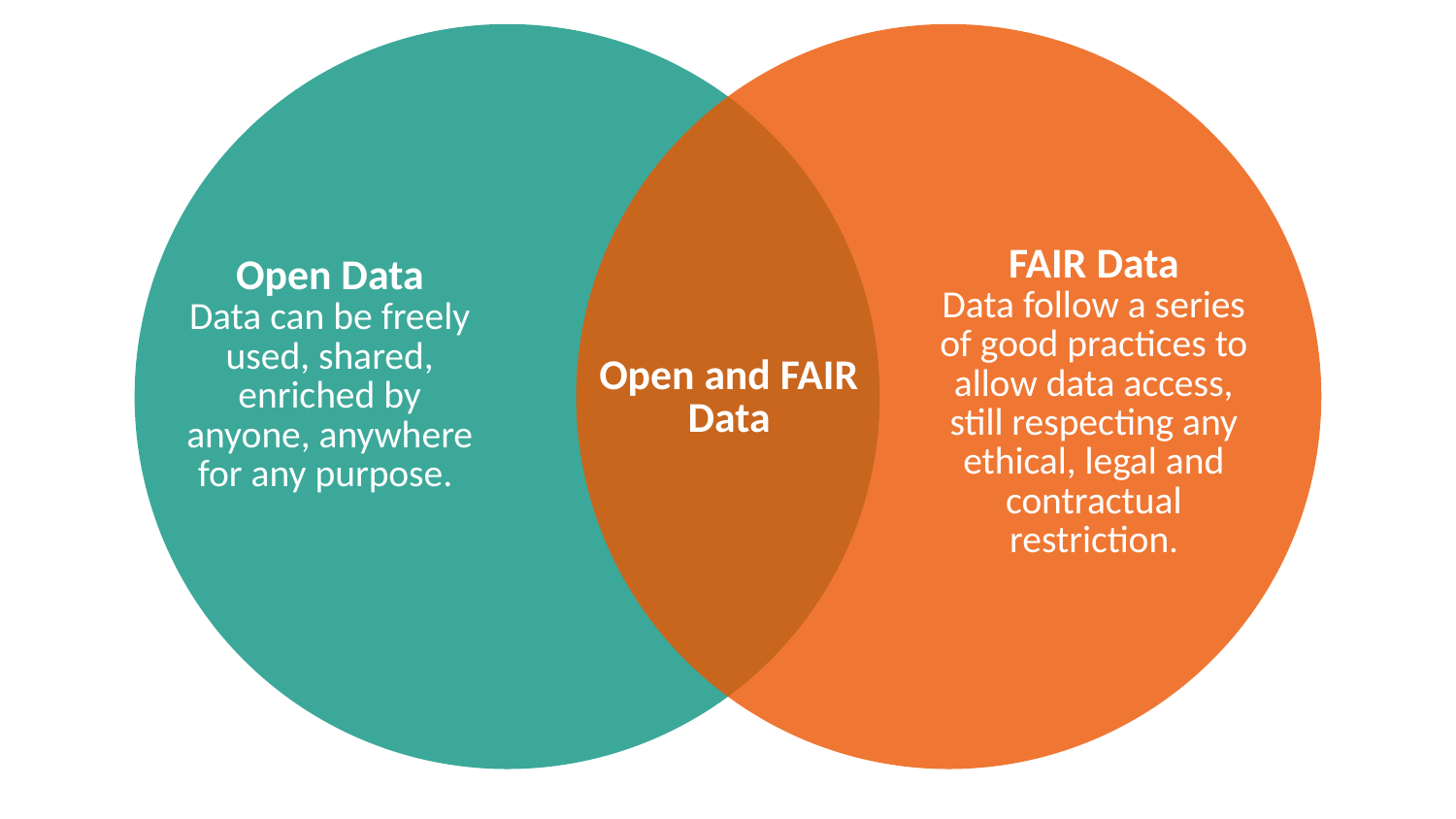

Open Data
Data can be freely used, shared, enriched by anyone, anywhere for any purpose.

FAIR Data
Data follow a series of good practices to allow data access, still respecting any ethical, legal and contractual restriction.
Open and FAIR Data